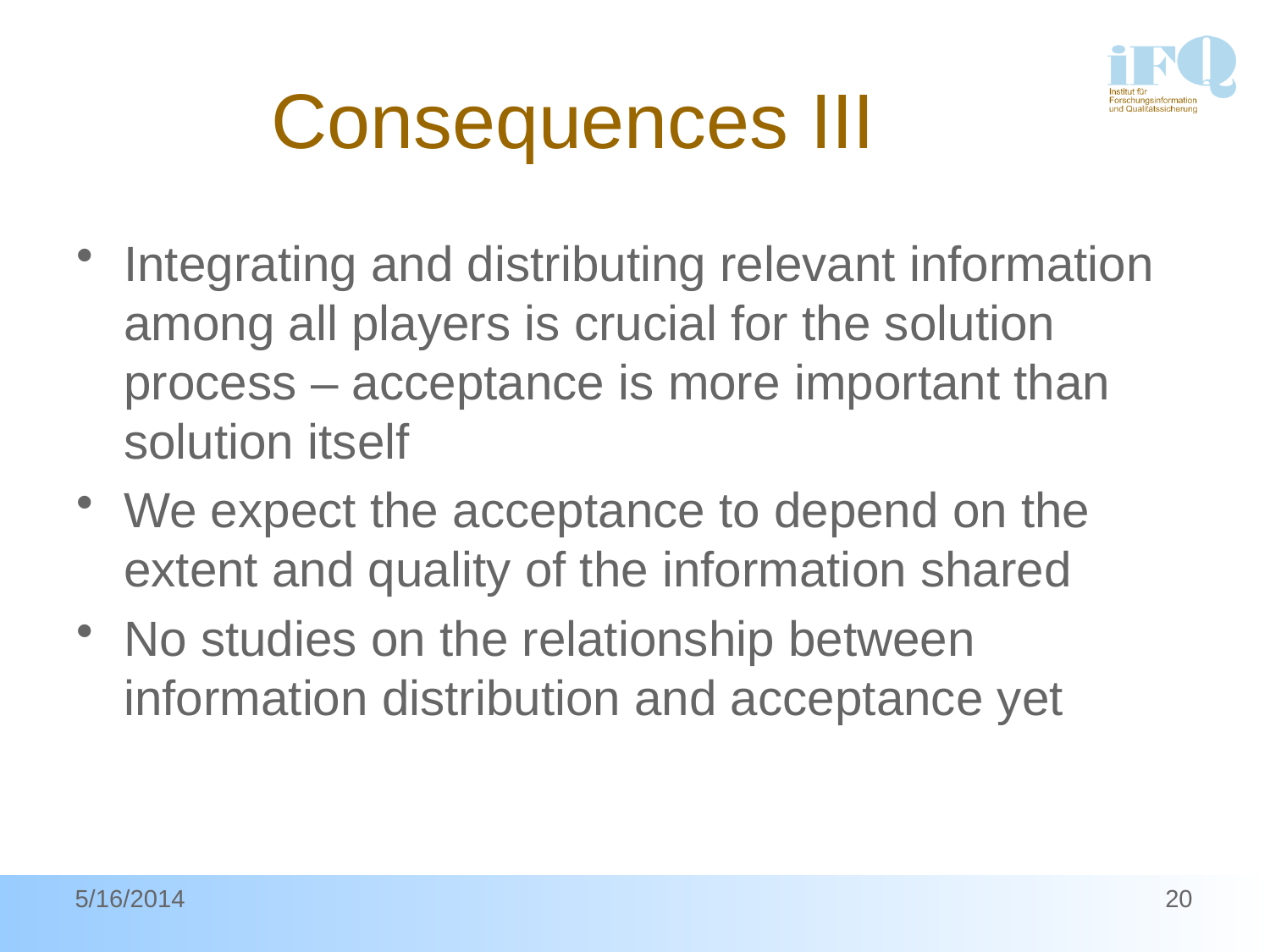

# Consequences III
Integrating and distributing relevant information among all players is crucial for the solution process – acceptance is more important than solution itself
We expect the acceptance to depend on the extent and quality of the information shared
No studies on the relationship between information distribution and acceptance yet

5/16/2014
20